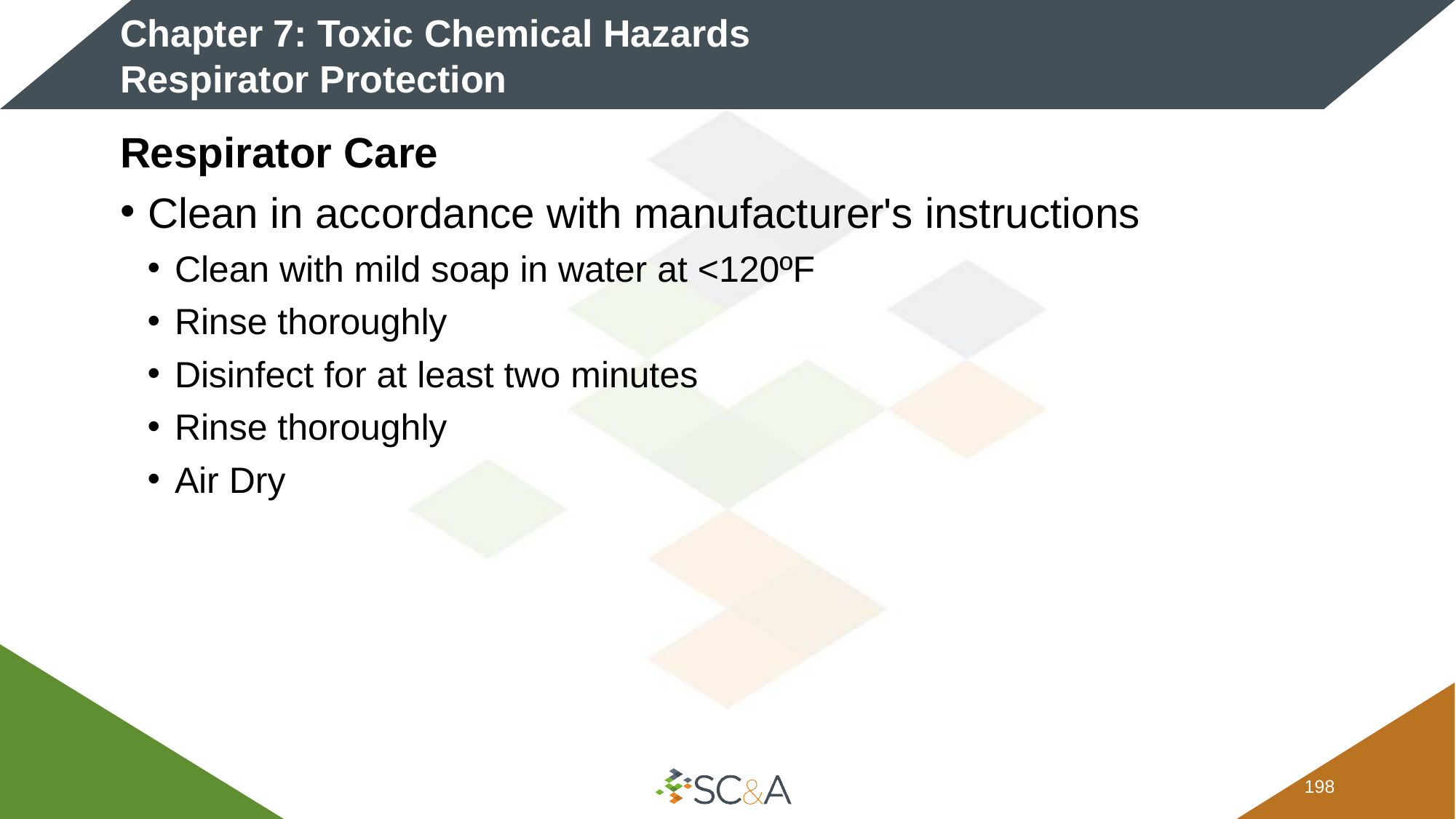

# Chapter 7: Toxic Chemical Hazards Respirator Protection
Respirator Care
Clean in accordance with manufacturer's instructions
Clean with mild soap in water at <120ºF
Rinse thoroughly
Disinfect for at least two minutes
Rinse thoroughly
Air Dry
198